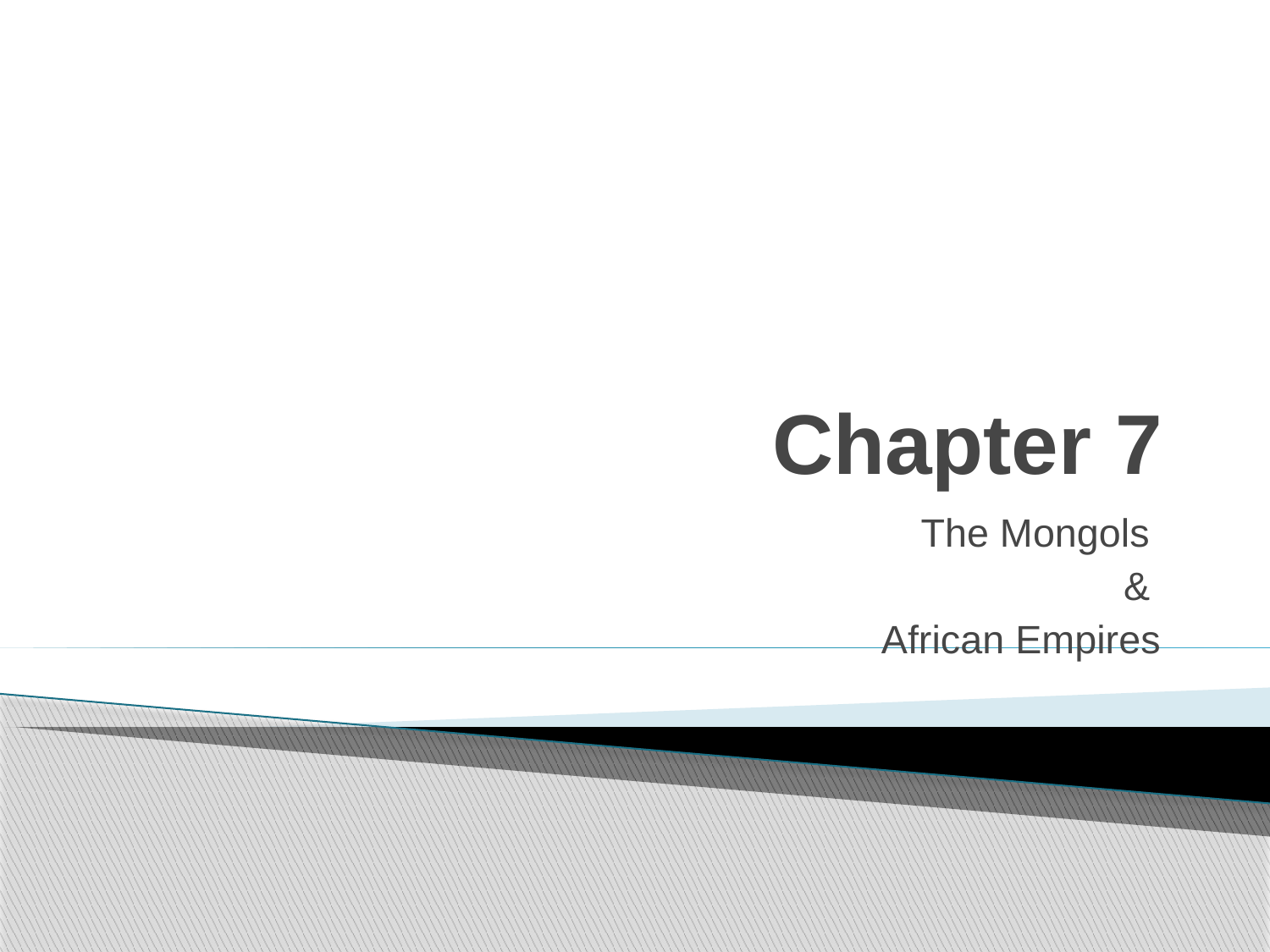

# Chapter 7
The Mongols
&
African Empires